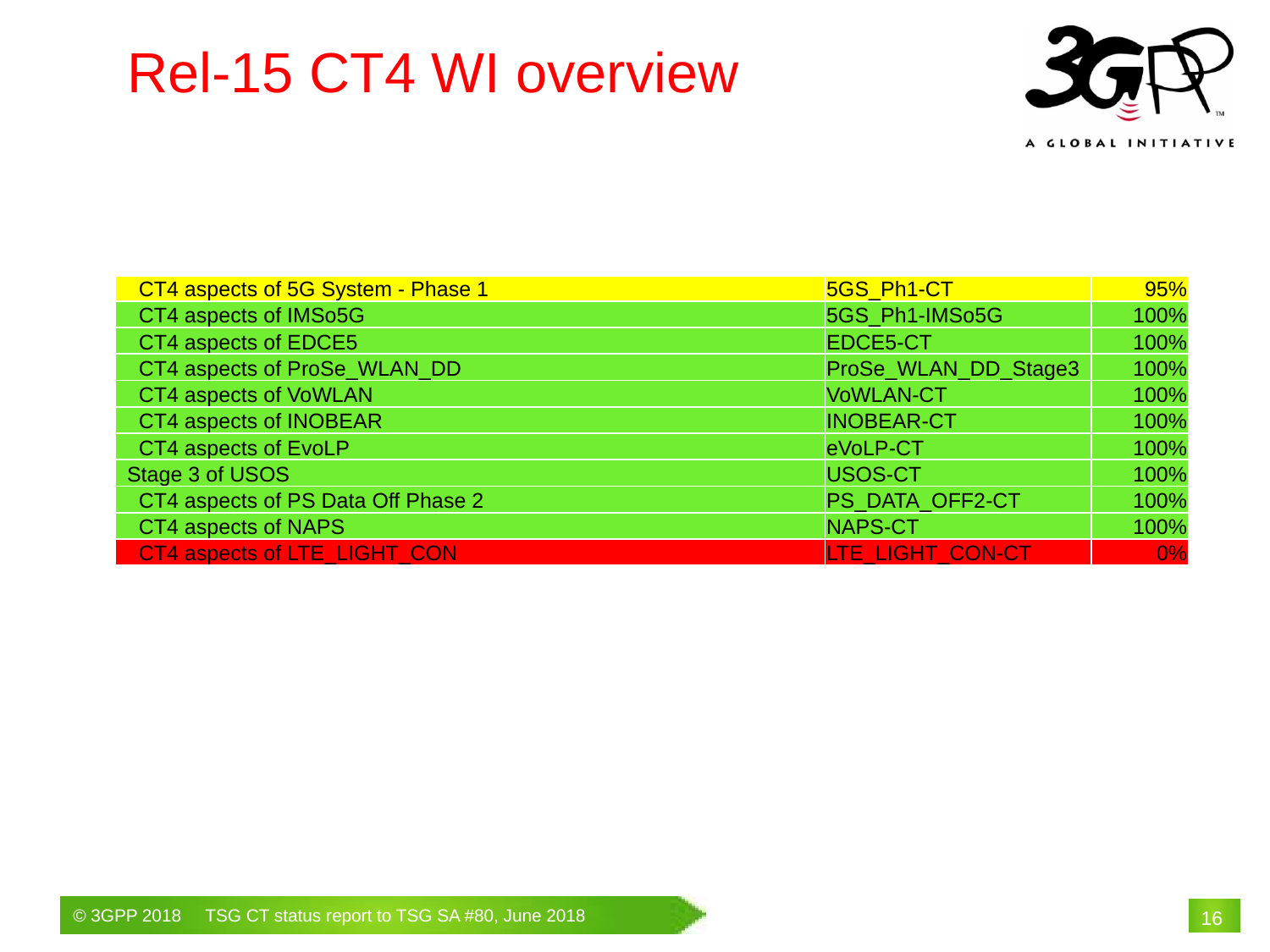

Rel-15 CT4 WI overview

| CT4 aspects of 5G System - Phase 1 | 5GS\_Ph1-CT | 95% |
| --- | --- | --- |
| CT4 aspects of IMSo5G | 5GS\_Ph1-IMSo5G | 100% |
| CT4 aspects of EDCE5 | EDCE5-CT | 100% |
| CT4 aspects of ProSe\_WLAN\_DD | ProSe\_WLAN\_DD\_Stage3 | 100% |
| CT4 aspects of VoWLAN | VoWLAN-CT | 100% |
| CT4 aspects of INOBEAR | INOBEAR-CT | 100% |
| CT4 aspects of EvoLP | eVoLP-CT | 100% |
| Stage 3 of USOS | USOS-CT | 100% |
| CT4 aspects of PS Data Off Phase 2 | PS\_DATA\_OFF2-CT | 100% |
| CT4 aspects of NAPS | NAPS-CT | 100% |
| CT4 aspects of LTE\_LIGHT\_CON | LTE\_LIGHT\_CON-CT | 0% |
# 16